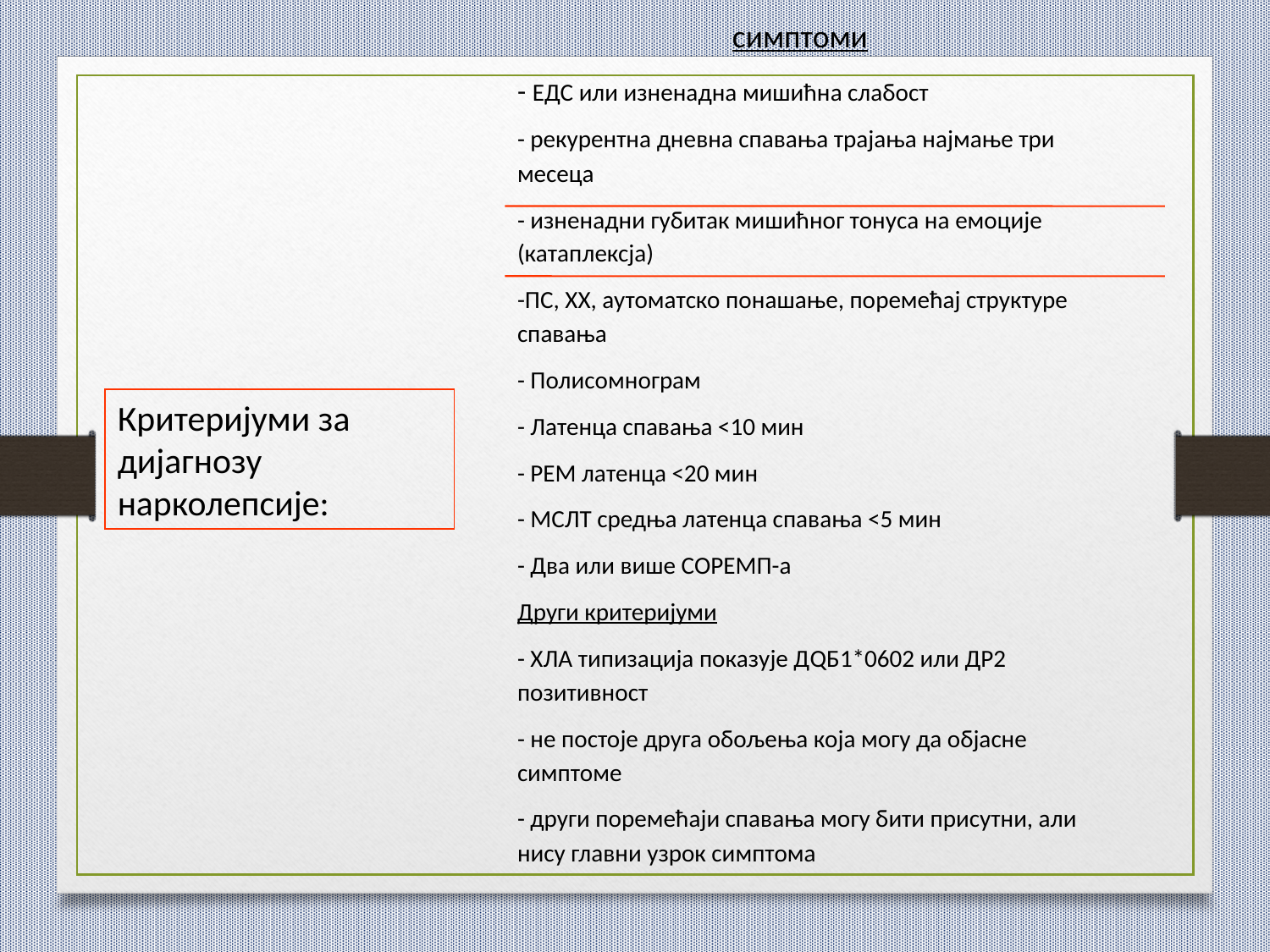

симптоми
- ЕДС или изненадна мишићна слабост
- рекурентна дневна спавања трајања најмање три   месеца
- изненадни губитак мишићног тонуса на емоције (катаплексја)
-ПС, ХХ, аутоматско понашање, поремећај структуре спавања
- Полисомнограм
- Латенца спавања <10 мин
- РЕМ латенца <20 мин
- МСЛТ средња латенца спавања <5 мин
- Два или више СОРЕМП-а
Други критеријуми
- ХЛА типизација показује ДQБ1*0602 или ДР2 позитивност
- не постоје друга обољења која могу да објасне симптоме
- други поремећаји спавања могу бити присутни, али нису главни узрок симптома

Критеријуми за дијагнозу нарколепсије: